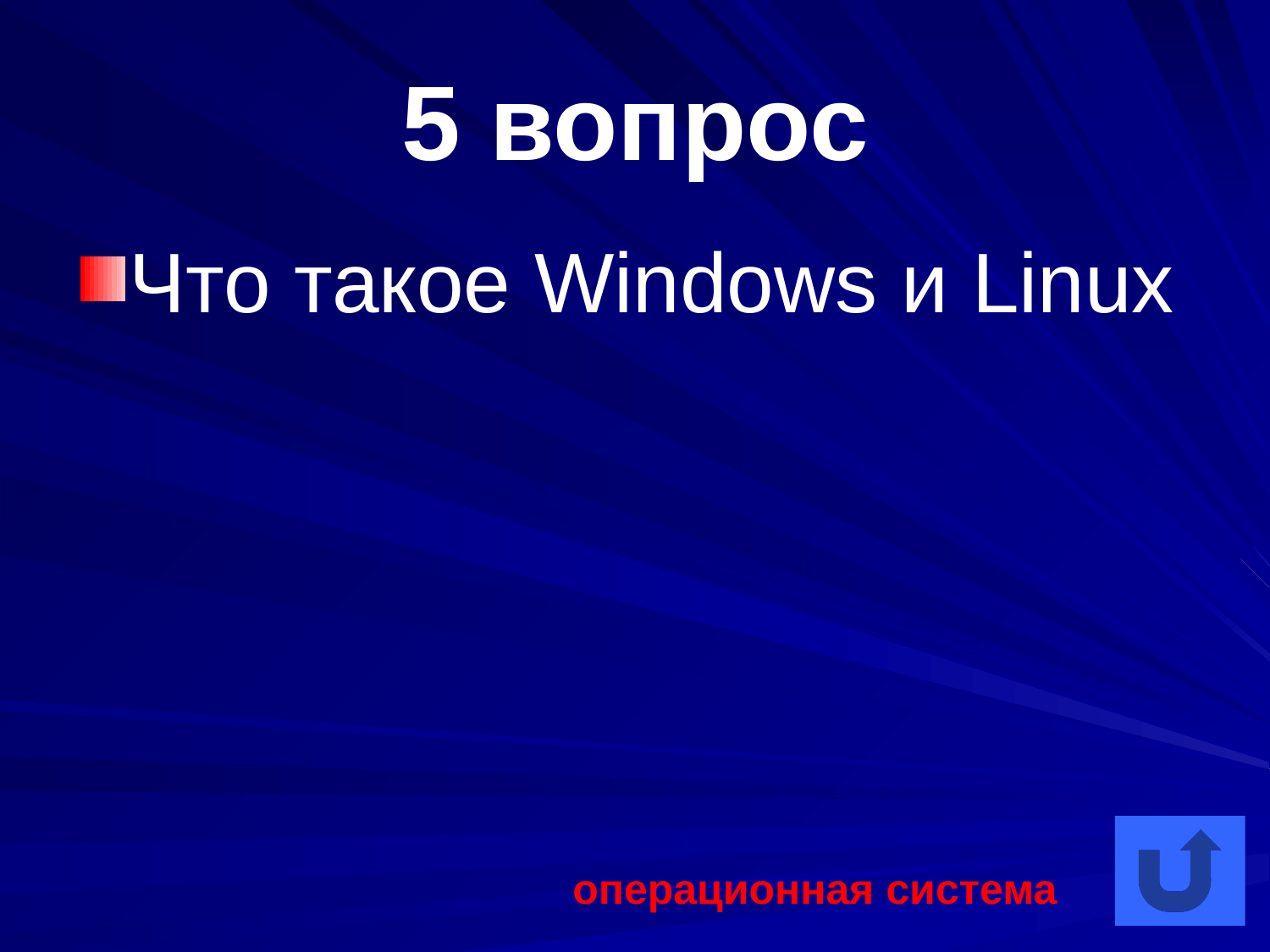

# 5 вопрос
Что такое Windows и Linux

операционная система